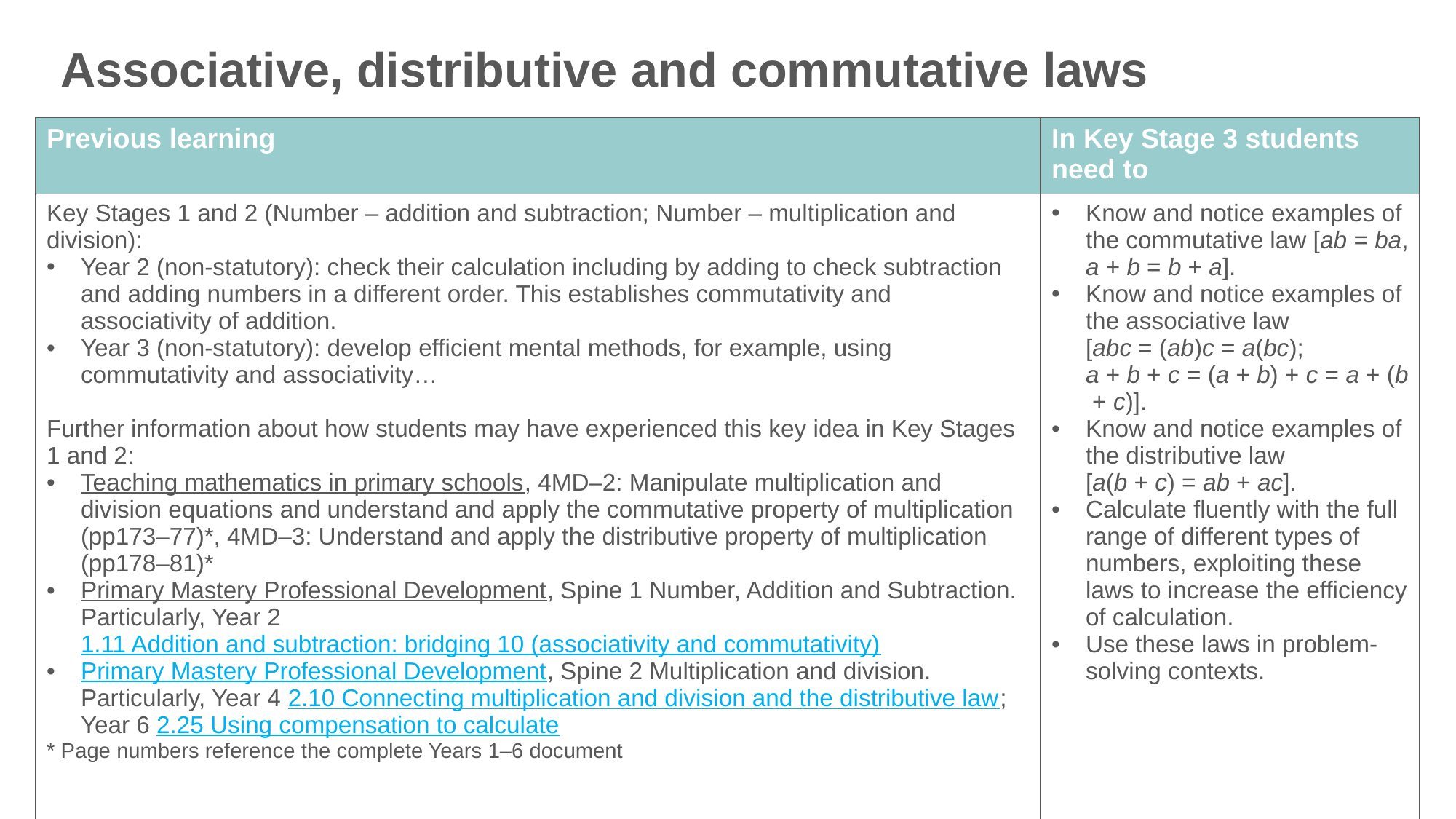

Associative, distributive and commutative laws
| Previous learning | In Key Stage 3 students need to |
| --- | --- |
| Key Stages 1 and 2 (Number – addition and subtraction; Number – multiplication and division): Year 2 (non-statutory): check their calculation including by adding to check subtraction and adding numbers in a different order. This establishes commutativity and associativity of addition. Year 3 (non-statutory): develop efficient mental methods, for example, using commutativity and associativity… Further information about how students may have experienced this key idea in Key Stages 1 and 2: Teaching mathematics in primary schools, 4MD–2: Manipulate multiplication and division equations and understand and apply the commutative property of multiplication (pp173–77)\*, 4MD–3: Understand and apply the distributive property of multiplication (pp178–81)\* Primary Mastery Professional Development, Spine 1 Number, Addition and Subtraction. Particularly, Year 2 1.11 Addition and subtraction: bridging 10 (associativity and commutativity) Primary Mastery Professional Development, Spine 2 Multiplication and division. Particularly, Year 4 2.10 Connecting multiplication and division and the distributive law; Year 6 2.25 Using compensation to calculate \* Page numbers reference the complete Years 1–6 document | Know and notice examples of the commutative law [ab = ba, a + b = b + a]. Know and notice examples of the associative law [abc = (ab)c = a(bc); a + b + c = (a + b) + c = a + (b + c)]. Know and notice examples of the distributive law [a(b + c) = ab + ac]. Calculate fluently with the full range of different types of numbers, exploiting these laws to increase the efficiency of calculation. Use these laws in problem-solving contexts. |